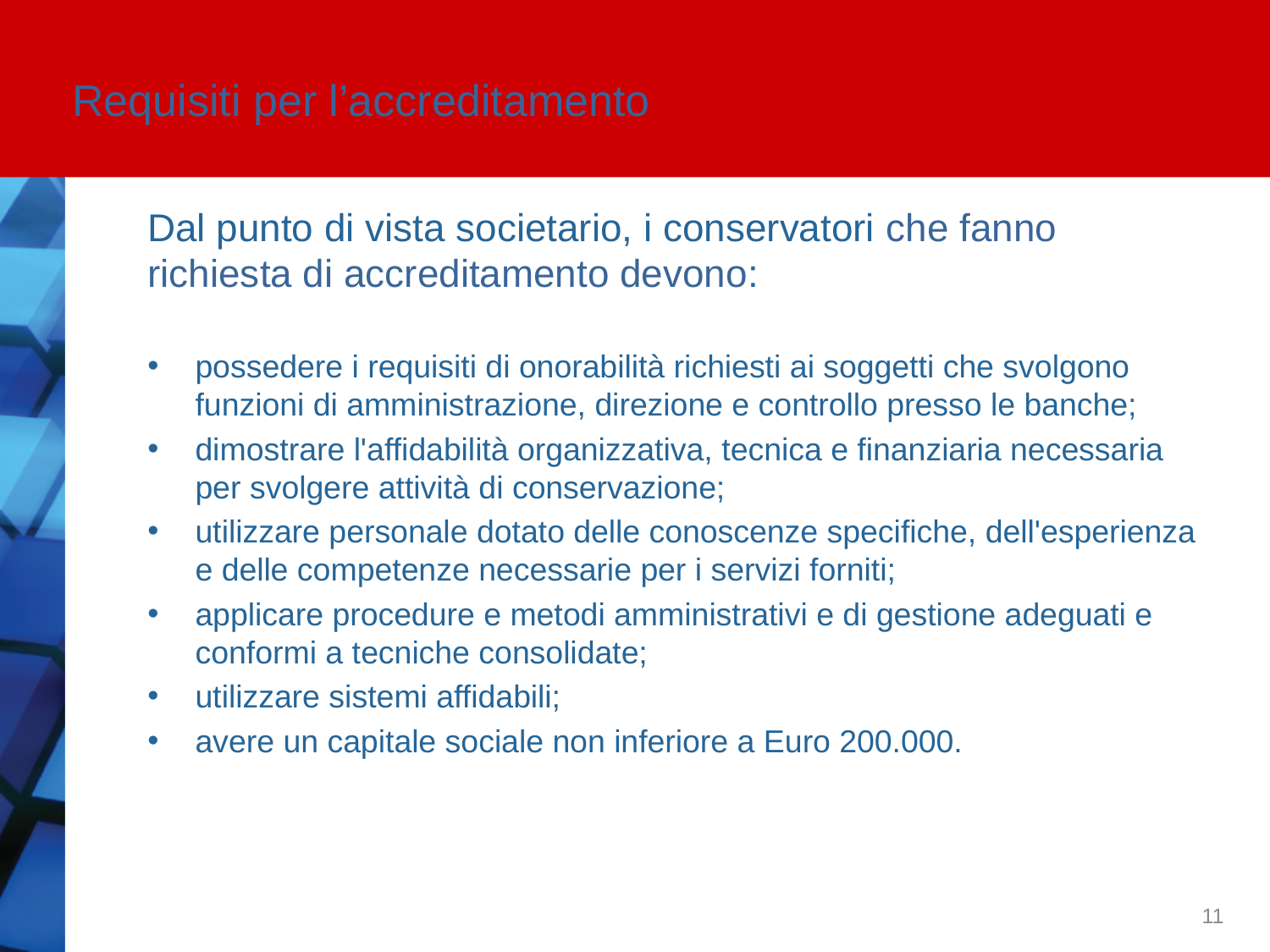

Requisiti per l’accreditamento
Dal punto di vista societario, i conservatori che fanno richiesta di accreditamento devono:

possedere i requisiti di onorabilità richiesti ai soggetti che svolgono funzioni di amministrazione, direzione e controllo presso le banche;
dimostrare l'affidabilità organizzativa, tecnica e finanziaria necessaria per svolgere attività di conservazione;
utilizzare personale dotato delle conoscenze specifiche, dell'esperienza e delle competenze necessarie per i servizi forniti;
applicare procedure e metodi amministrativi e di gestione adeguati e conformi a tecniche consolidate;
utilizzare sistemi affidabili;
avere un capitale sociale non inferiore a Euro 200.000.
11